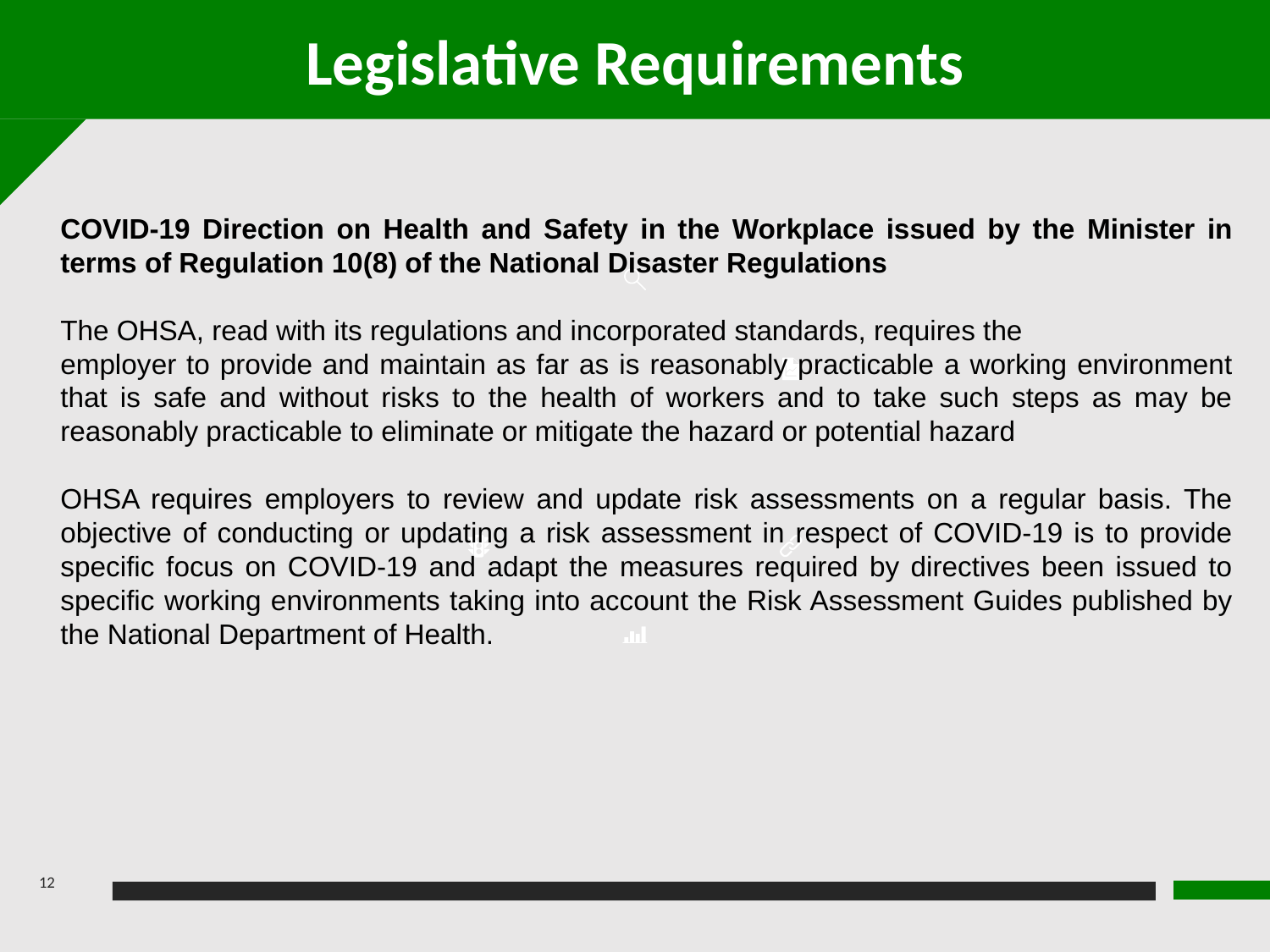

Legislative Requirements

COVID-19 Direction on Health and Safety in the Workplace issued by the Minister in terms of Regulation 10(8) of the National Disaster Regulations

The OHSA, read with its regulations and incorporated standards, requires the
employer to provide and maintain as far as is reasonably practicable a working environment that is safe and without risks to the health of workers and to take such steps as may be reasonably practicable to eliminate or mitigate the hazard or potential hazard

OHSA requires employers to review and update risk assessments on a regular basis. The objective of conducting or updating a risk assessment in respect of COVID-19 is to provide specific focus on COVID-19 and adapt the measures required by directives been issued to specific working environments taking into account the Risk Assessment Guides published by the National Department of Health.

12